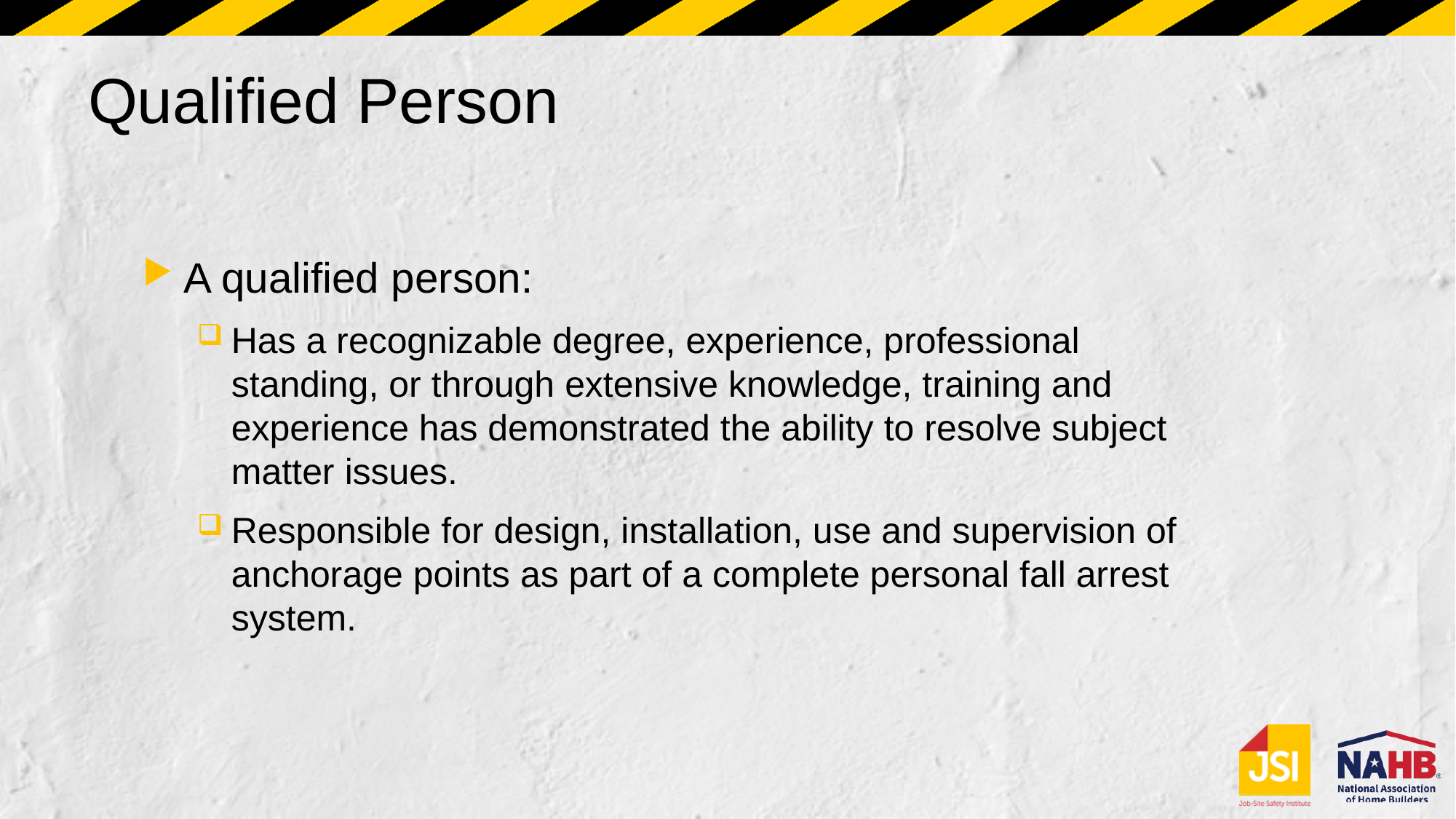

# Qualified Person
A qualified person:
Has a recognizable degree, experience, professional standing, or through extensive knowledge, training and experience has demonstrated the ability to resolve subject matter issues.
Responsible for design, installation, use and supervision of anchorage points as part of a complete personal fall arrest system.